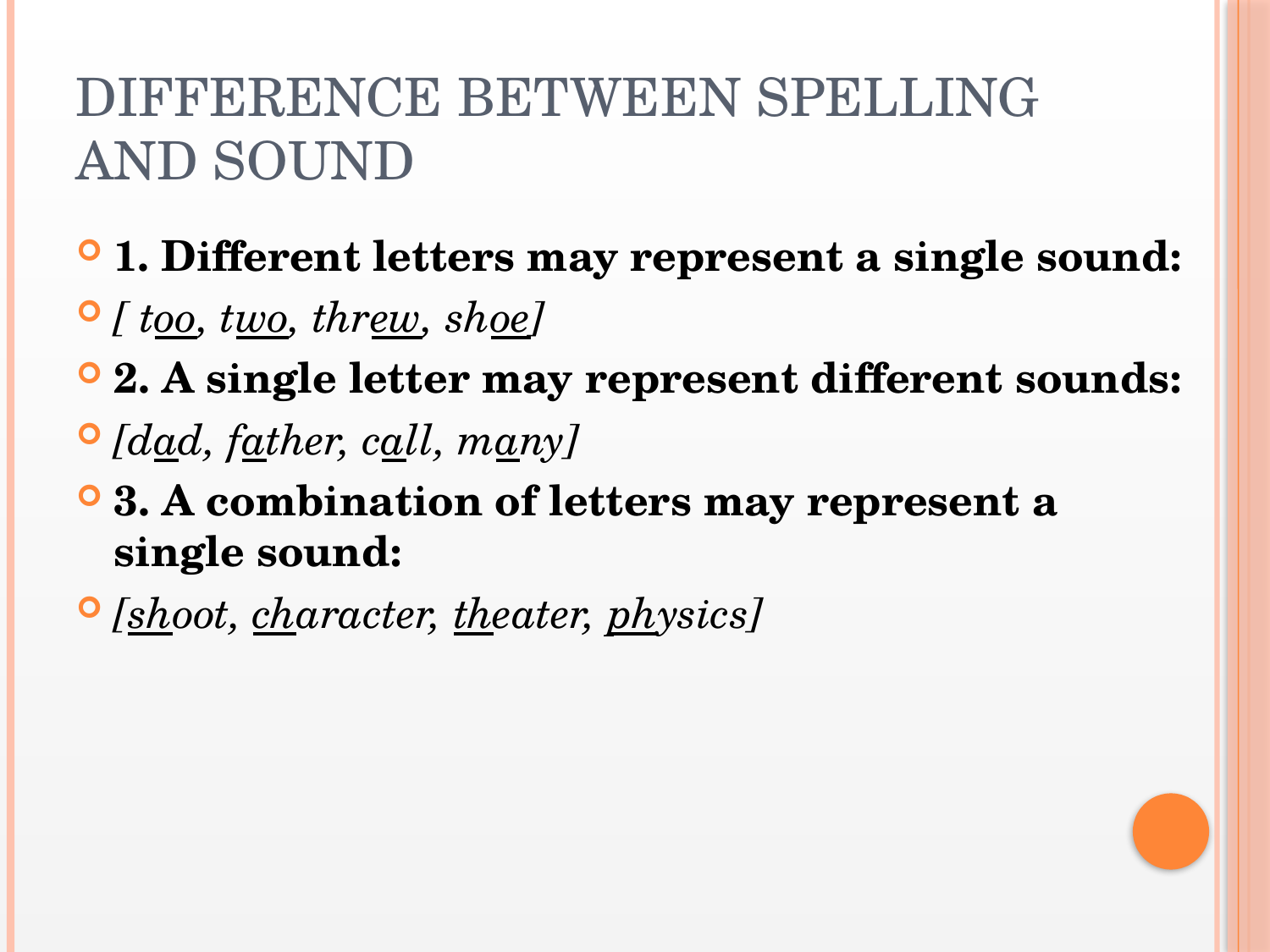

# Difference between spelling and sound
1. Different letters may represent a single sound:
[ too, two, threw, shoe]
2. A single letter may represent different sounds:
[dad, father, call, many]
3. A combination of letters may represent a single sound:
[shoot, character, theater, physics]